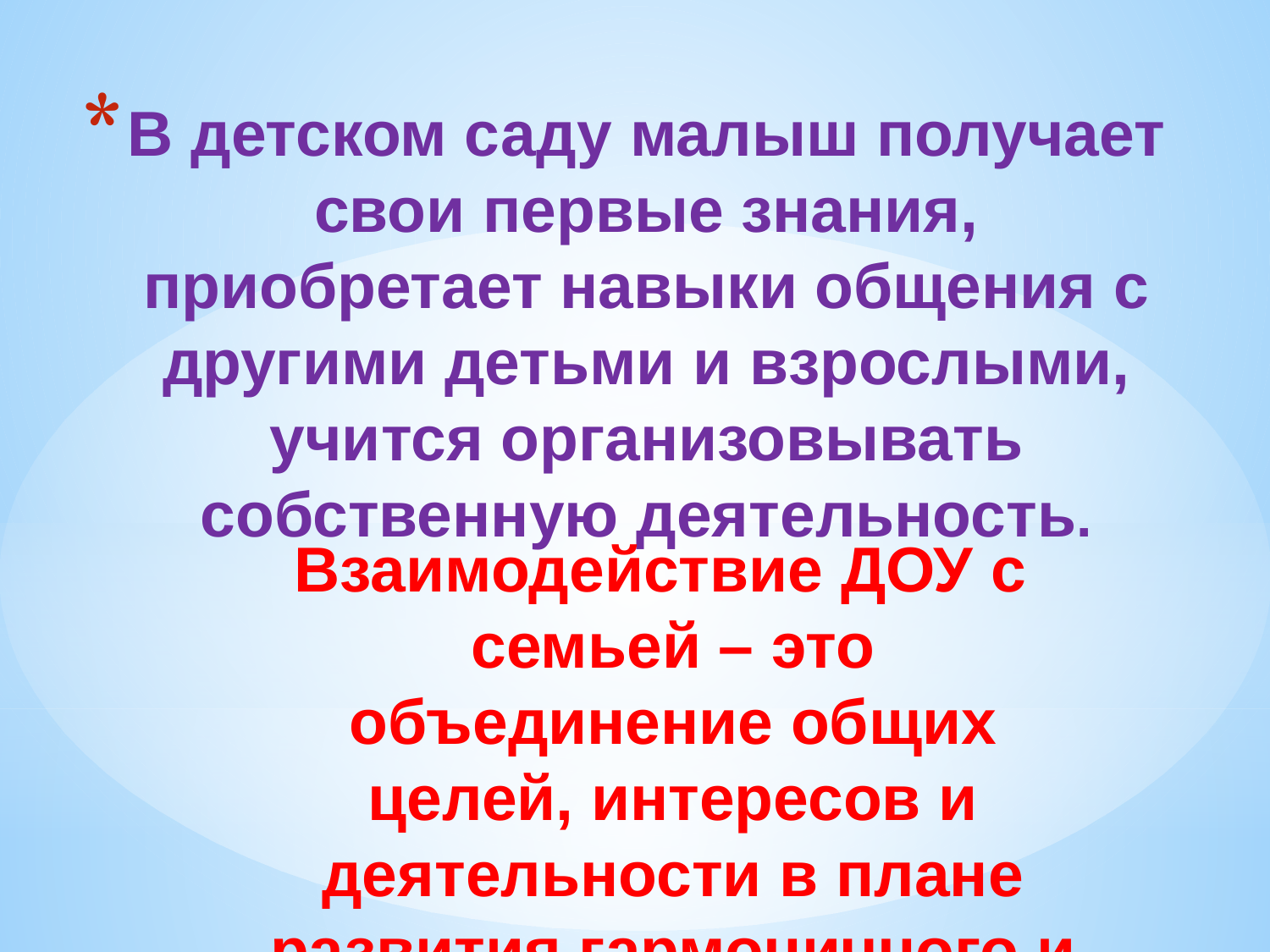

# В детском саду малыш получает свои первые знания, приобретает навыки общения с другими детьми и взрослыми, учится организовывать собственную деятельность.
Взаимодействие ДОУ с семьей – это объединение общих целей, интересов и деятельности в плане развития гармоничного и здорового ребенка.